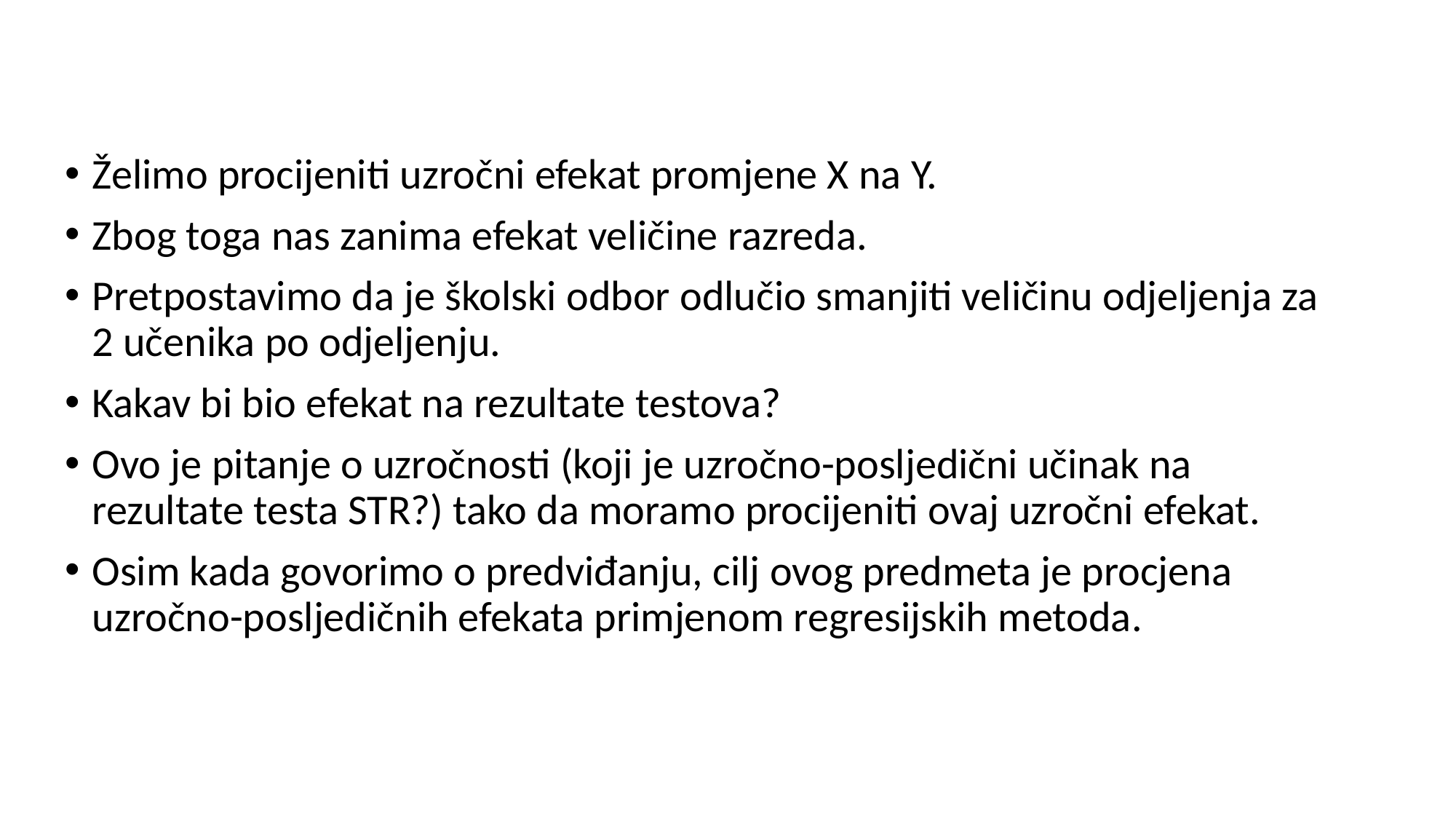

Želimo procijeniti uzročni efekat promjene X na Y.
Zbog toga nas zanima efekat veličine razreda.
Pretpostavimo da je školski odbor odlučio smanjiti veličinu odjeljenja za 2 učenika po odjeljenju.
Kakav bi bio efekat na rezultate testova?
Ovo je pitanje o uzročnosti (koji je uzročno-posljedični učinak na rezultate testa STR?) tako da moramo procijeniti ovaj uzročni efekat.
Osim kada govorimo o predviđanju, cilj ovog predmeta je procjena uzročno-posljedičnih efekata primjenom regresijskih metoda.